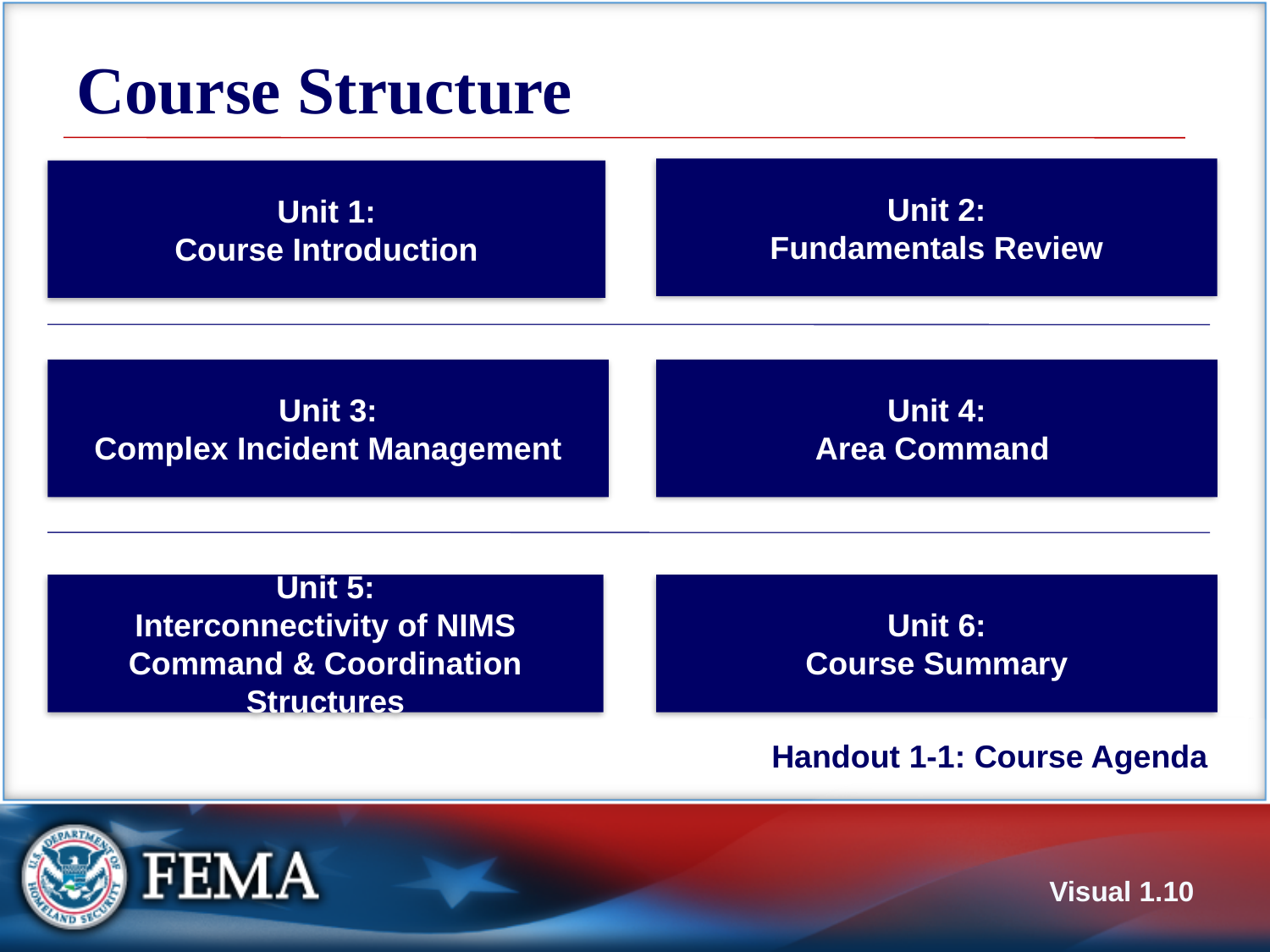

# Course Structure
Unit 2:
Fundamentals Review
Unit 1:
Course Introduction
Unit 3:
Complex Incident Management
Unit 4:
Area Command
Unit 5:
Interconnectivity of NIMS Command & Coordination Structures
Unit 6:
Course Summary
Handout 1-1: Course Agenda
Visual 1.10